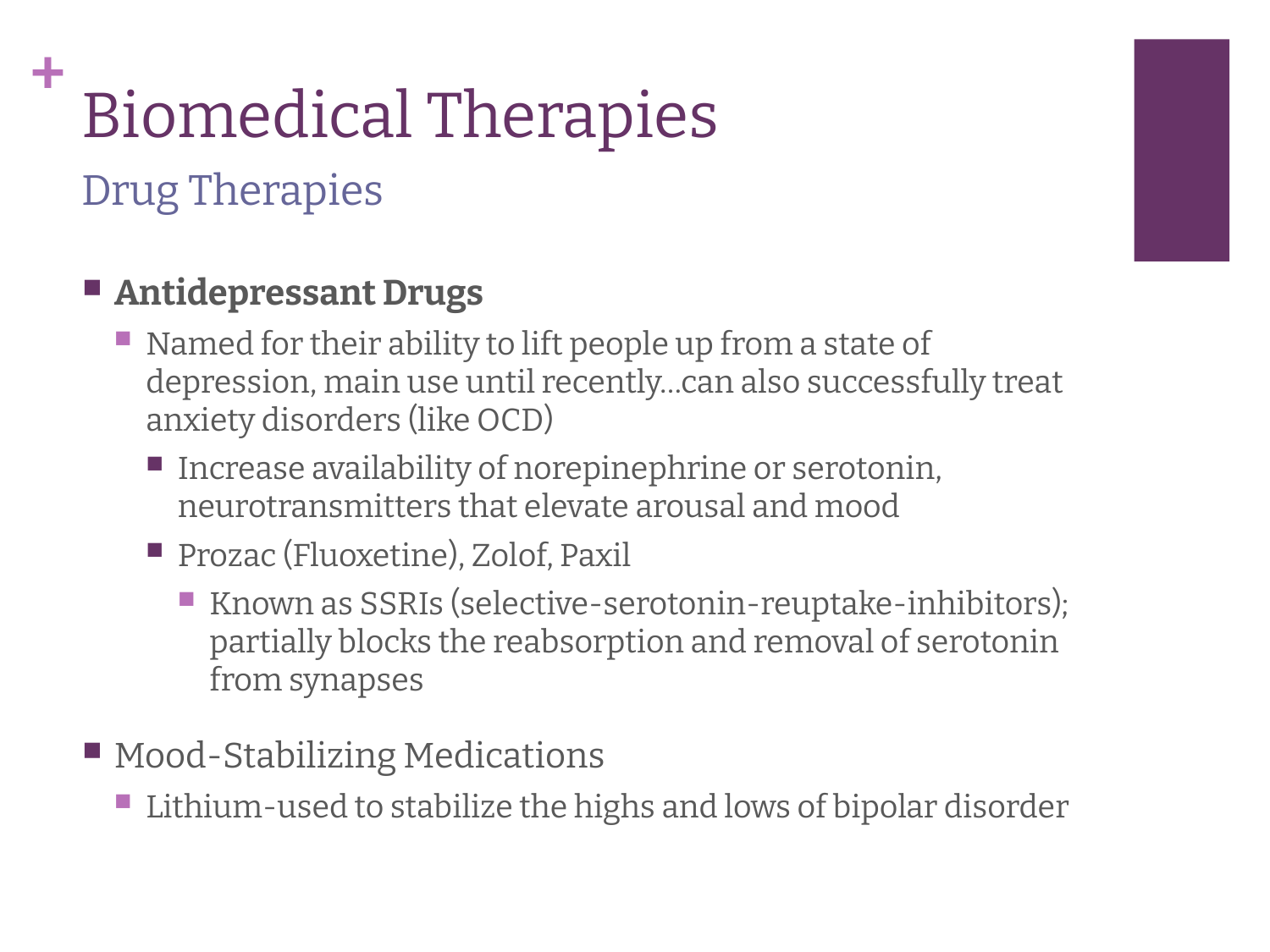

# Biomedical Therapies
Drug Therapies
Antidepressant Drugs
Named for their ability to lift people up from a state of depression, main use until recently…can also successfully treat anxiety disorders (like OCD)
Increase availability of norepinephrine or serotonin, neurotransmitters that elevate arousal and mood
Prozac (Fluoxetine), Zolof, Paxil
Known as SSRIs (selective-serotonin-reuptake-inhibitors); partially blocks the reabsorption and removal of serotonin from synapses
Mood-Stabilizing Medications
Lithium-used to stabilize the highs and lows of bipolar disorder